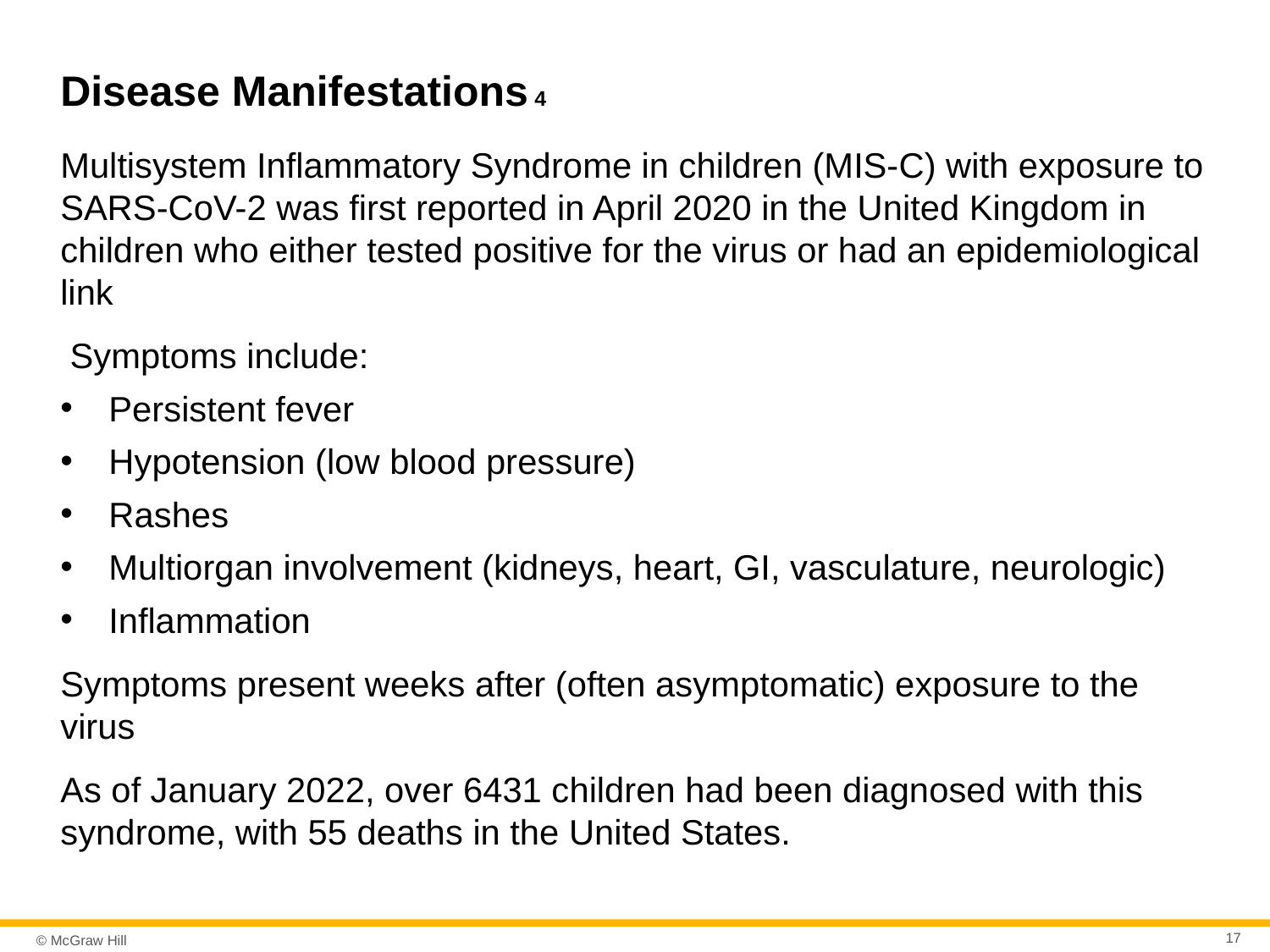

# Disease Manifestations 4
Multisystem Inflammatory Syndrome in children (MIS-C) with exposure to SARS-CoV-2 was first reported in April 2020 in the United Kingdom in children who either tested positive for the virus or had an epidemiological link
 Symptoms include:
Persistent fever
Hypotension (low blood pressure)
Rashes
Multiorgan involvement (kidneys, heart, GI, vasculature, neurologic)
Inflammation
Symptoms present weeks after (often asymptomatic) exposure to the virus
As of January 2022, over 6431 children had been diagnosed with this syndrome, with 55 deaths in the United States.